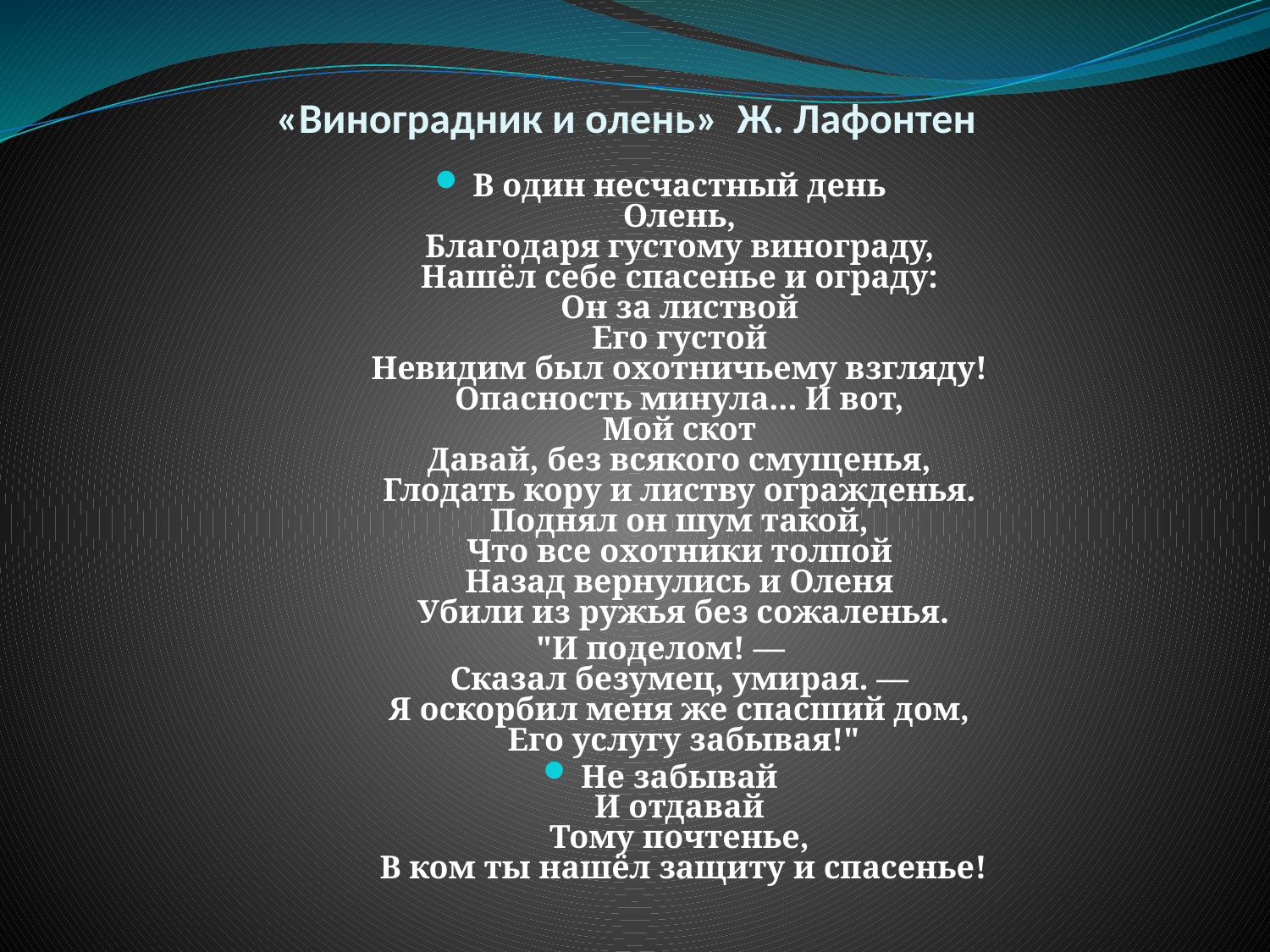

«Виноградник и олень»  Ж. Лафонтен
В один несчастный день 
Олень, 
Благодаря густому винограду, 
Нашёл себе спасенье и ограду: 
Он за листвой 
Его густой 
Невидим был охотничьему взгляду! 
Опасность минула... И вот, 
Мой скот 
Давай, без всякого смущенья, 
Глодать кору и листву огражденья. 
Поднял он шум такой, 
Что все охотники толпой 
Назад вернулись и Оленя 
Убили из ружья без сожаленья.
"И поделом! — 
Сказал безумец, умирая. — 
Я оскорбил меня же спасший дом, 
Его услугу забывая!"
Не забывай 
И отдавай 
Тому почтенье, 
В ком ты нашёл защиту и спасенье!